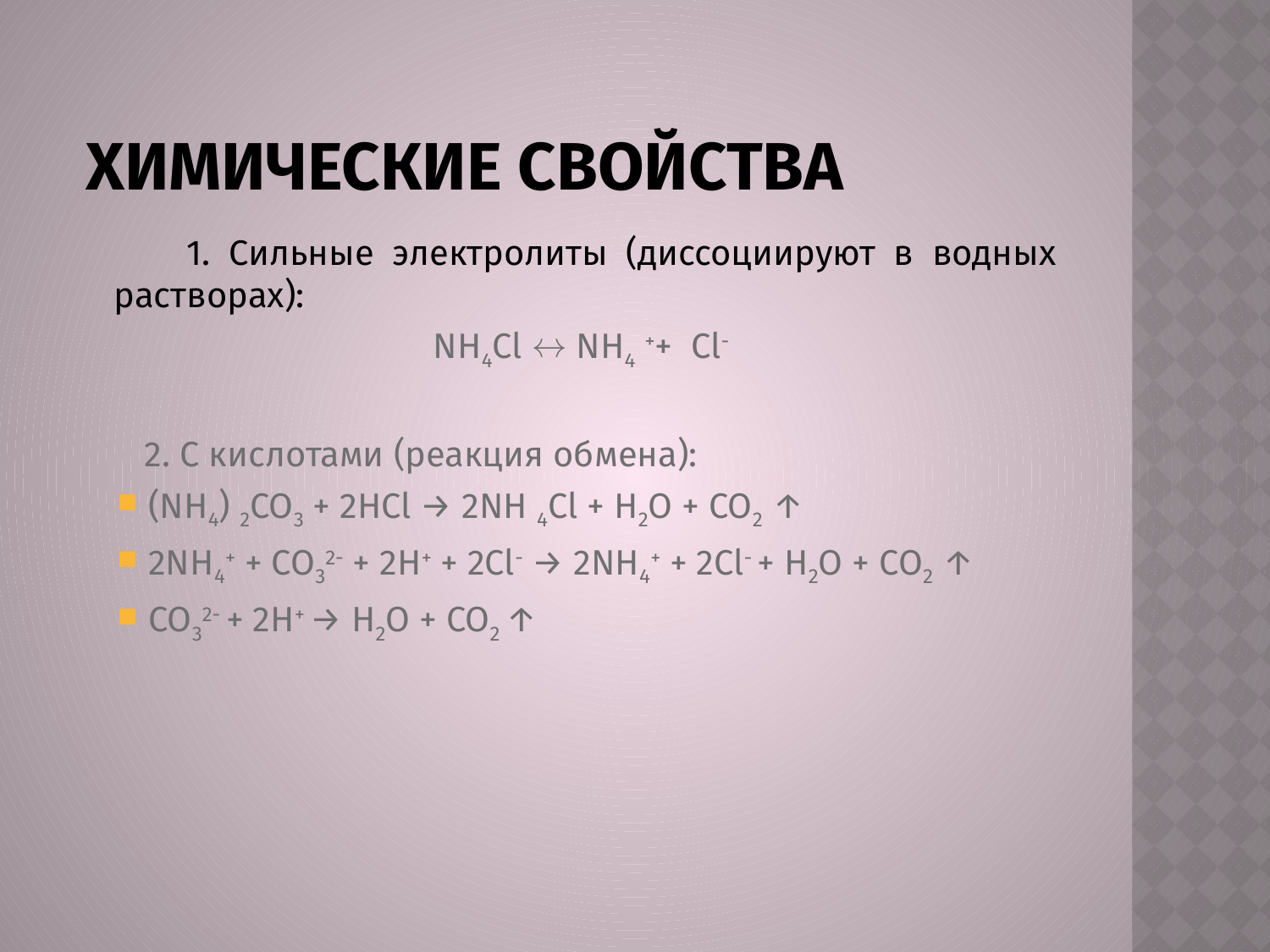

# Химические свойства
      1. Сильные электролиты (диссоциируют в водных растворах):
                                  NH4Cl ↔ NH4 ++  Cl-

   2. С кислотами (реакция обмена):
(NH4) 2CO3 + 2НCl → 2NH 4Cl + Н2O + CO2 ↑
2NH4+ + CO32- + 2H+ + 2Cl- → 2NH4+ + 2Cl- + Н2O + CO2 ↑
CO32- + 2H+ → Н2O + CO2 ↑